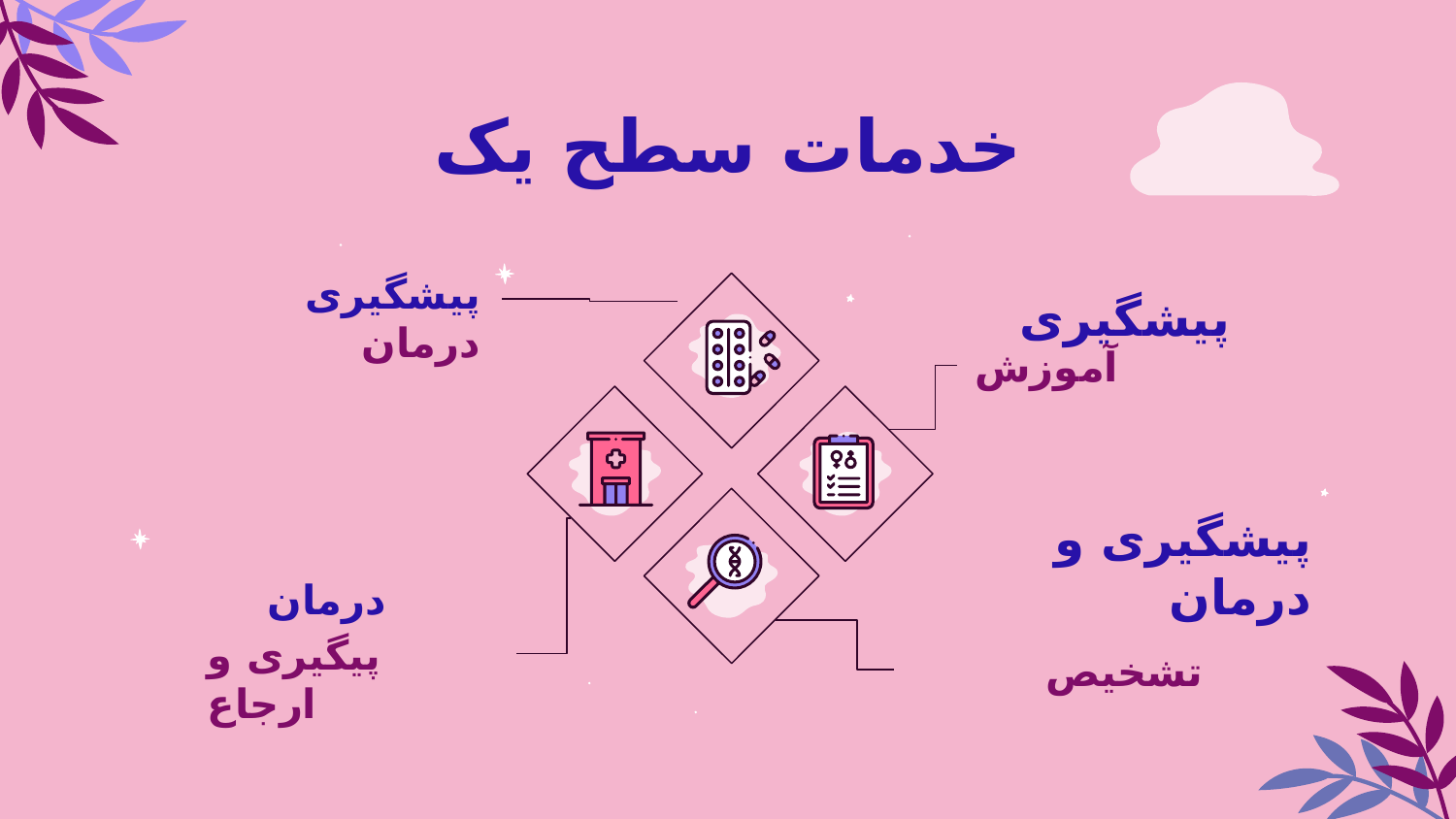

# خدمات سطح یک

پیشگیری

پیشگیری
 درمان

آموزش

درمان
پیشگیری و درمان
پیگیری و ارجاع
تشخیص